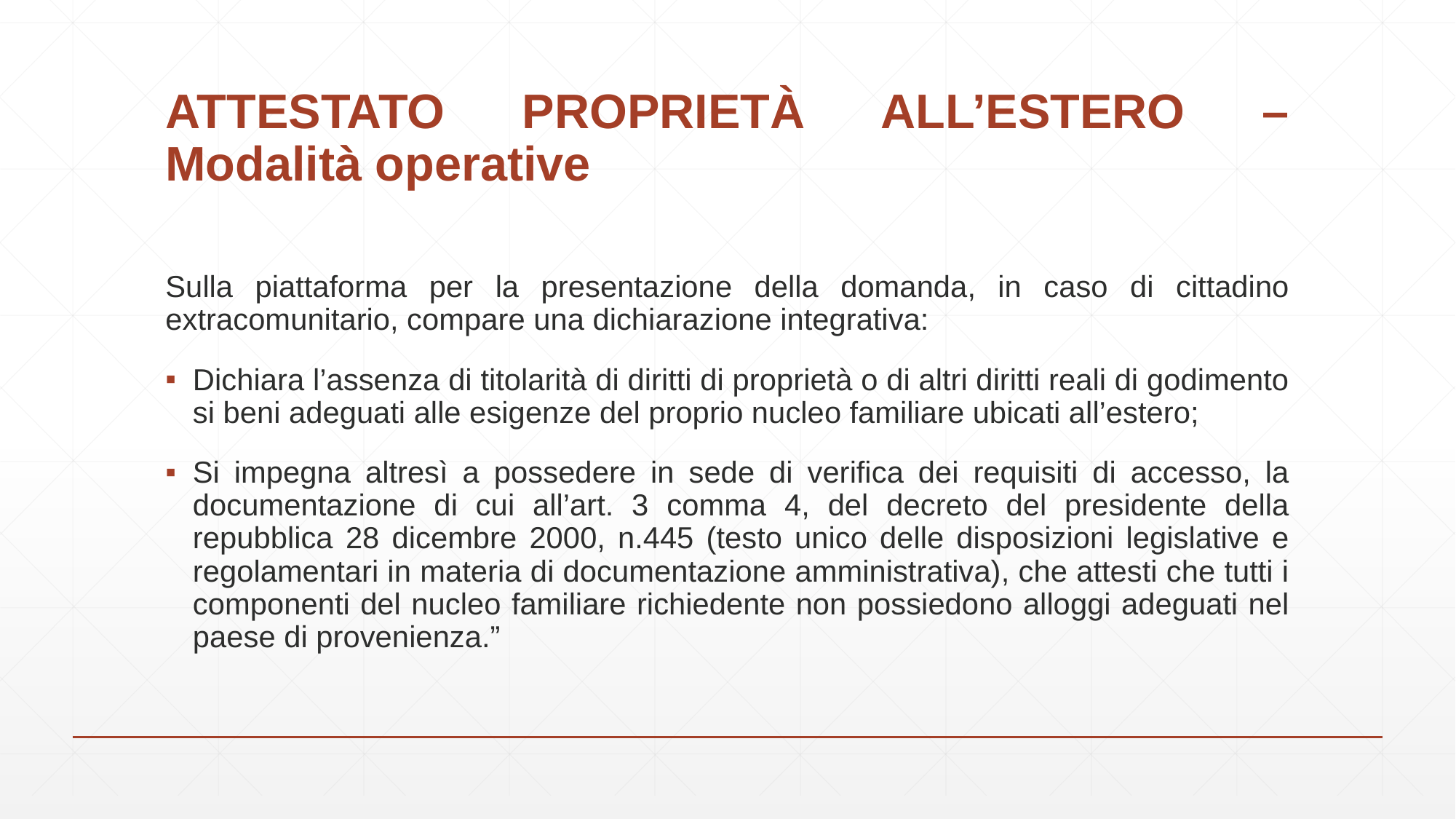

# ATTESTATO Proprietà ALL’ESTERO – Modalità operative

Sulla piattaforma per la presentazione della domanda, in caso di cittadino extracomunitario, compare una dichiarazione integrativa:
Dichiara l’assenza di titolarità di diritti di proprietà o di altri diritti reali di godimento si beni adeguati alle esigenze del proprio nucleo familiare ubicati all’estero;
Si impegna altresì a possedere in sede di verifica dei requisiti di accesso, la documentazione di cui all’art. 3 comma 4, del decreto del presidente della repubblica 28 dicembre 2000, n.445 (testo unico delle disposizioni legislative e regolamentari in materia di documentazione amministrativa), che attesti che tutti i componenti del nucleo familiare richiedente non possiedono alloggi adeguati nel paese di provenienza.”